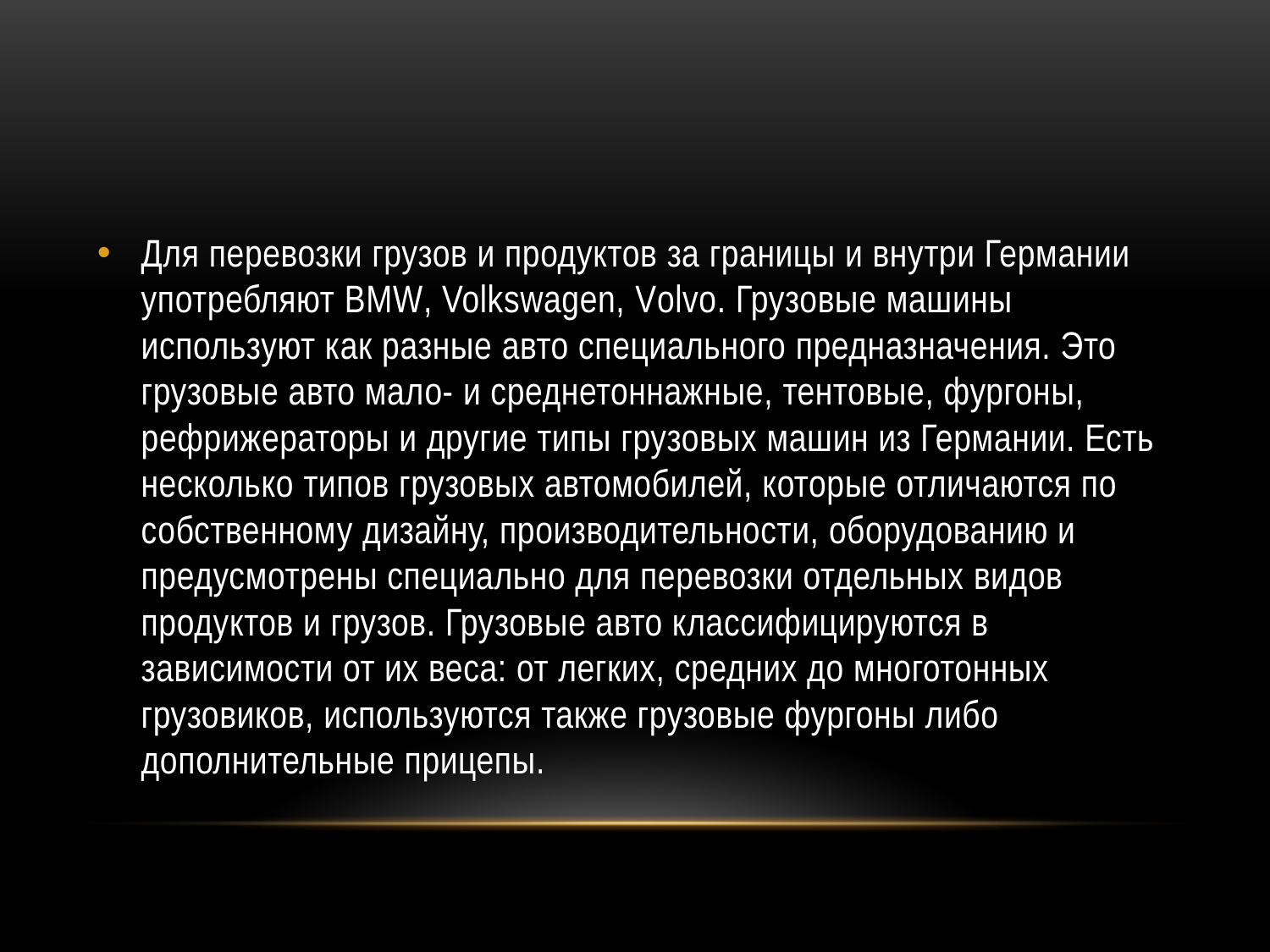

Для перевозки грузов и продуктов за границы и внутри Германии употребляют BMW, Volkswagen, Volvo. Грузовые машины используют как разные авто специального предназначения. Это грузовые авто мало- и среднетоннажные, тентовые, фургоны, рефрижераторы и другие типы грузовых машин из Германии. Есть несколько типов грузовых автомобилей, которые отличаются по собственному дизайну, производительности, оборудованию и предусмотрены специально для перевозки отдельных видов продуктов и грузов. Грузовые авто классифицируются в зависимости от их веса: от легких, средних до многотонных грузовиков, используются также грузовые фургоны либо дополнительные прицепы.